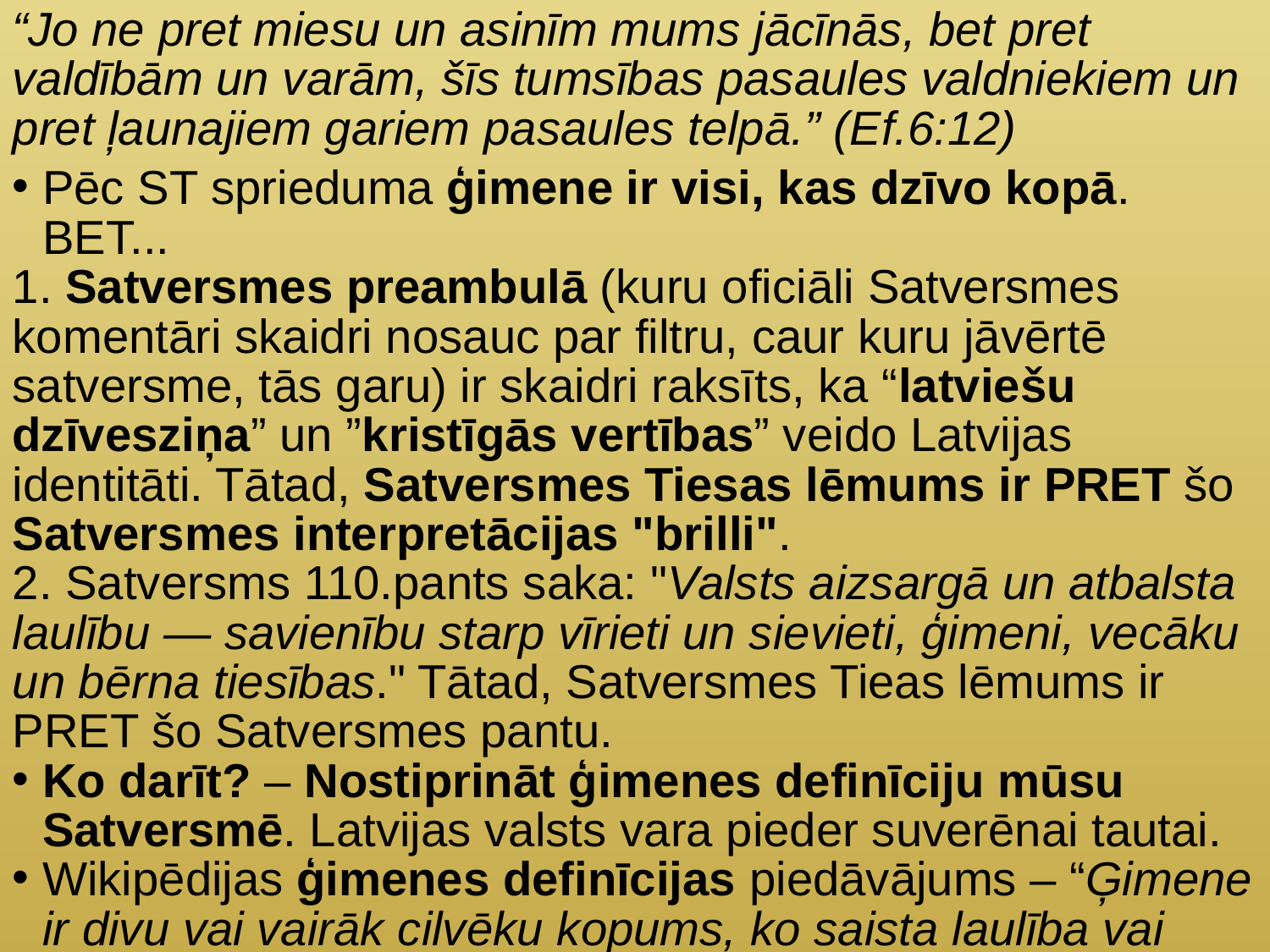

“Jo ne pret miesu un asinīm mums jācīnās, bet pret valdībām un varām, šīs tumsības pasaules valdniekiem un pret ļaunajiem gariem pasaules telpā.” (Ef.6:12)

Pēc ST sprieduma ģimene ir visi, kas dzīvo kopā. BET...
1. Satversmes preambulā (kuru oficiāli Satversmes komentāri skaidri nosauc par filtru, caur kuru jāvērtē satversme, tās garu) ir skaidri raksīts, ka “latviešu dzīvesziņa” un ”kristīgās vertības” veido Latvijas identitāti. Tātad, Satversmes Tiesas lēmums ir PRET šo Satversmes interpretācijas "brilli".
2. Satversms 110.pants saka: "Valsts aizsargā un atbalsta laulību — savienību starp vīrieti un sievieti, ģimeni, vecāku un bērna tiesības." Tātad, Satversmes Tieas lēmums ir PRET šo Satversmes pantu.
Ko darīt? – Nostiprināt ģimenes definīciju mūsu Satversmē. Latvijas valsts vara pieder suverēnai tautai.
Wikipēdijas ģimenes definīcijas piedāvājums – “Ģimene ir divu vai vairāk cilvēku kopums, ko saista laulība vai  radniecība”